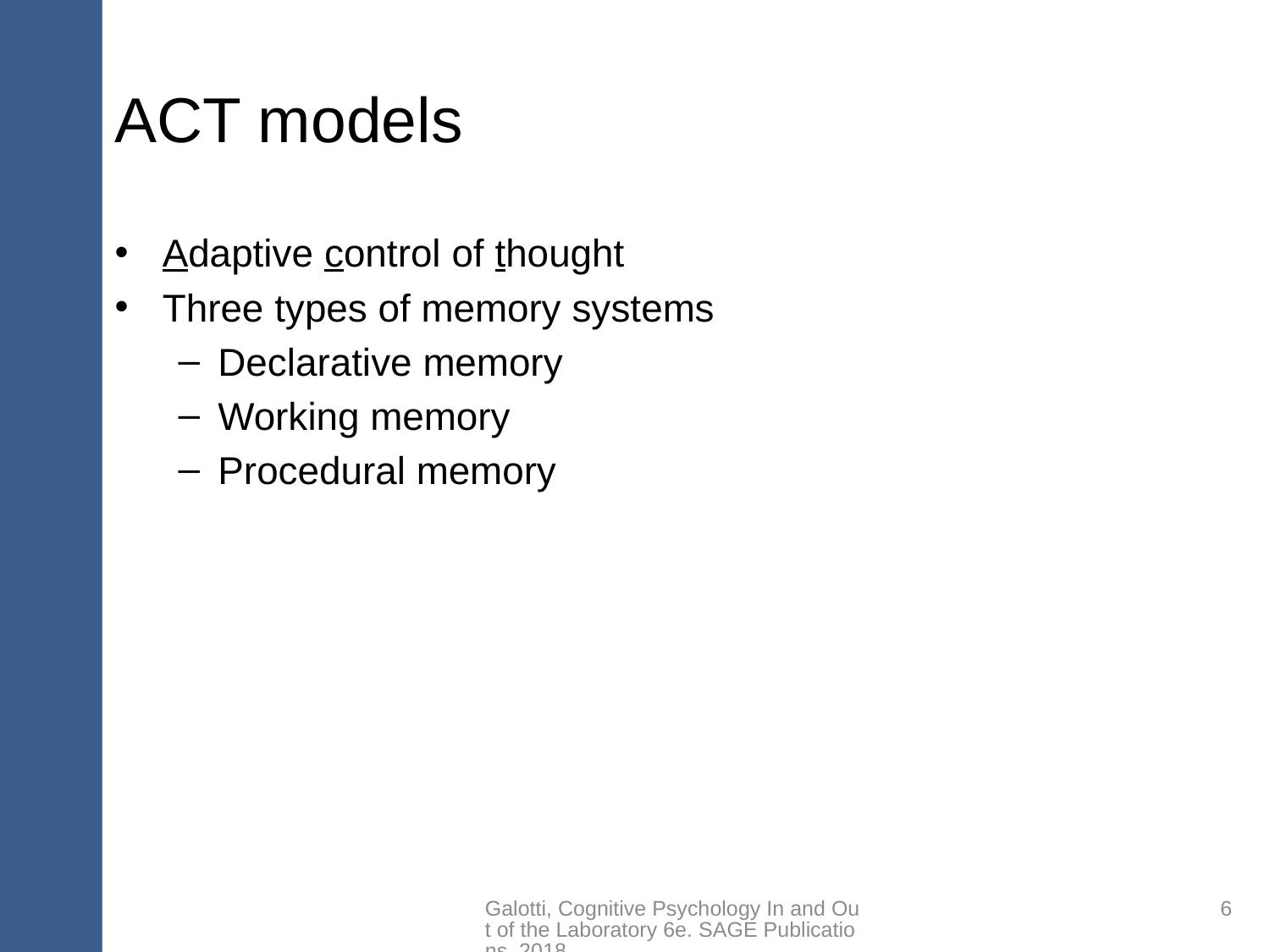

# ACT models
Adaptive control of thought
Three types of memory systems
Declarative memory
Working memory
Procedural memory
Galotti, Cognitive Psychology In and Out of the Laboratory 6e. SAGE Publications, 2018.
6